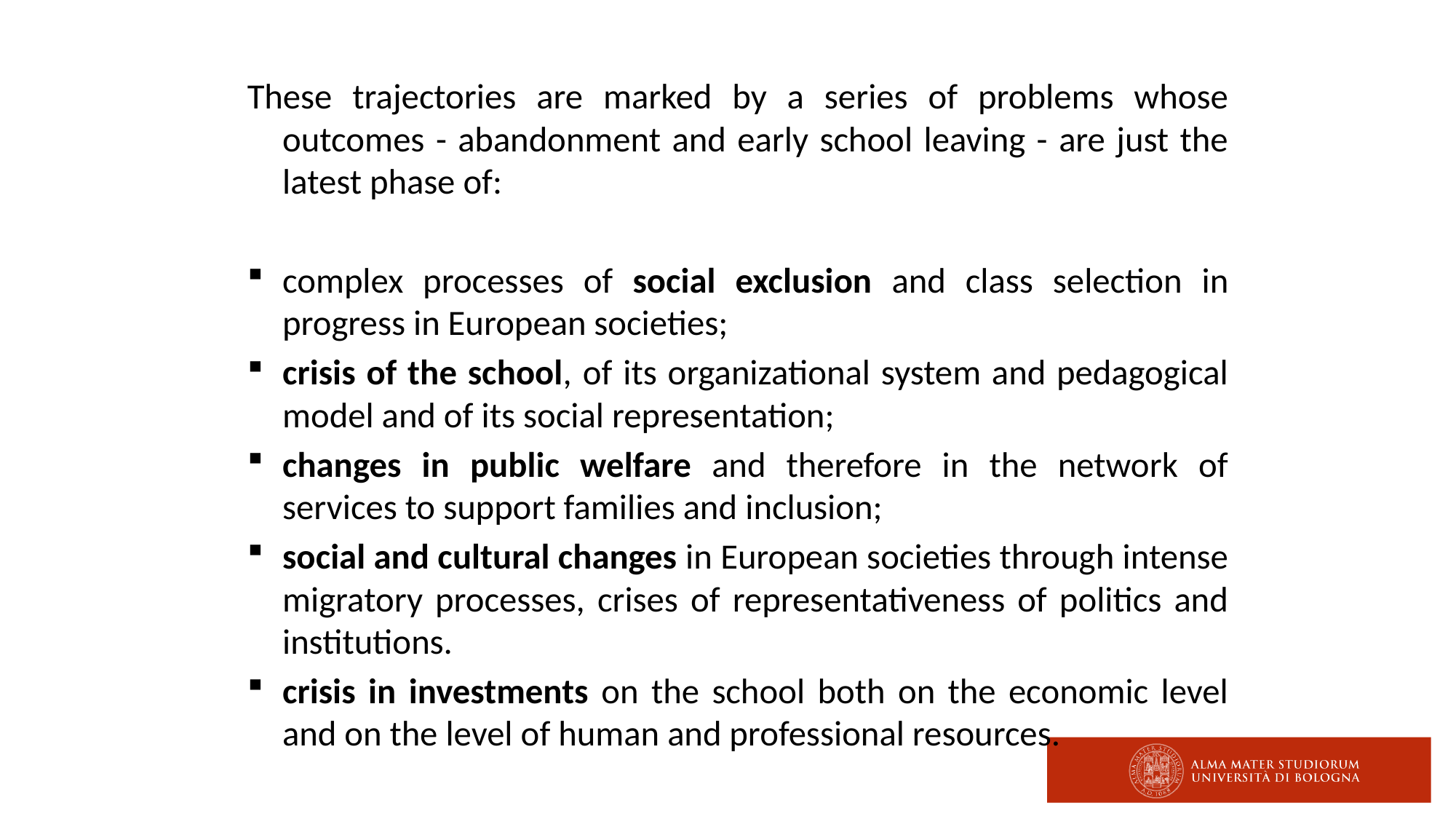

These trajectories are marked by a series of problems whose outcomes - abandonment and early school leaving - are just the latest phase of:

complex processes of social exclusion and class selection in progress in European societies;
crisis of the school, of its organizational system and pedagogical model and of its social representation;
changes in public welfare and therefore in the network of services to support families and inclusion;
social and cultural changes in European societies through intense migratory processes, crises of representativeness of politics and institutions.
crisis in investments on the school both on the economic level and on the level of human and professional resources.